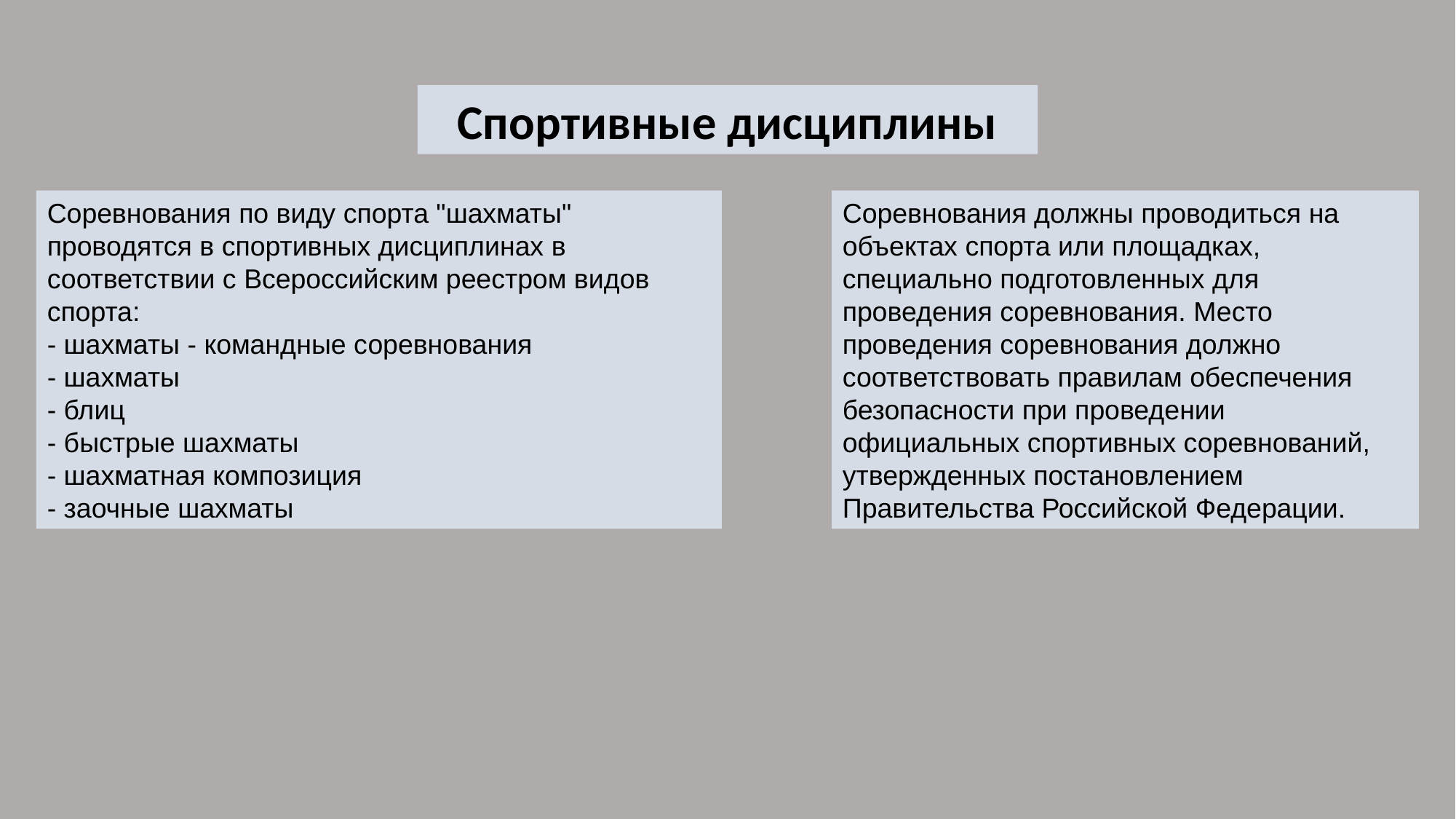

Спортивные дисциплины
Соревнования по виду спорта "шахматы" проводятся в спортивных дисциплинах в соответствии с Всероссийским реестром видов спорта:
- шахматы - командные соревнования
- шахматы
- блиц
- быстрые шахматы
- шахматная композиция
- заочные шахматы
Соревнования должны проводиться на объектах спорта или площадках, специально подготовленных для проведения соревнования. Место проведения соревнования должно соответствовать правилам обеспечения безопасности при проведении официальных спортивных соревнований, утвержденных постановлением Правительства Российской Федерации.